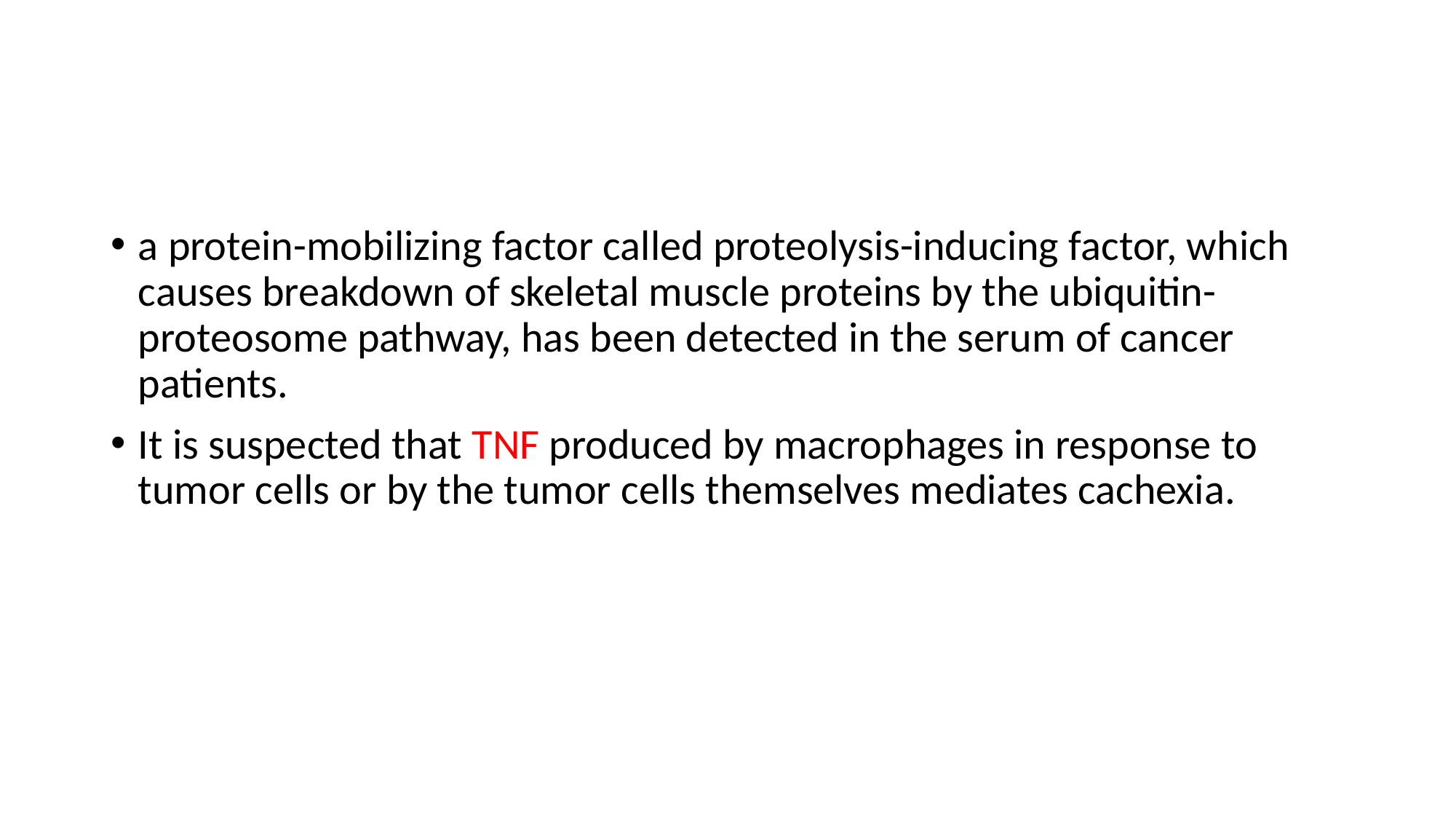

#
a protein-mobilizing factor called proteolysis-inducing factor, which causes breakdown of skeletal muscle proteins by the ubiquitin-proteosome pathway, has been detected in the serum of cancer patients.
It is suspected that TNF produced by macrophages in response to tumor cells or by the tumor cells themselves mediates cachexia.